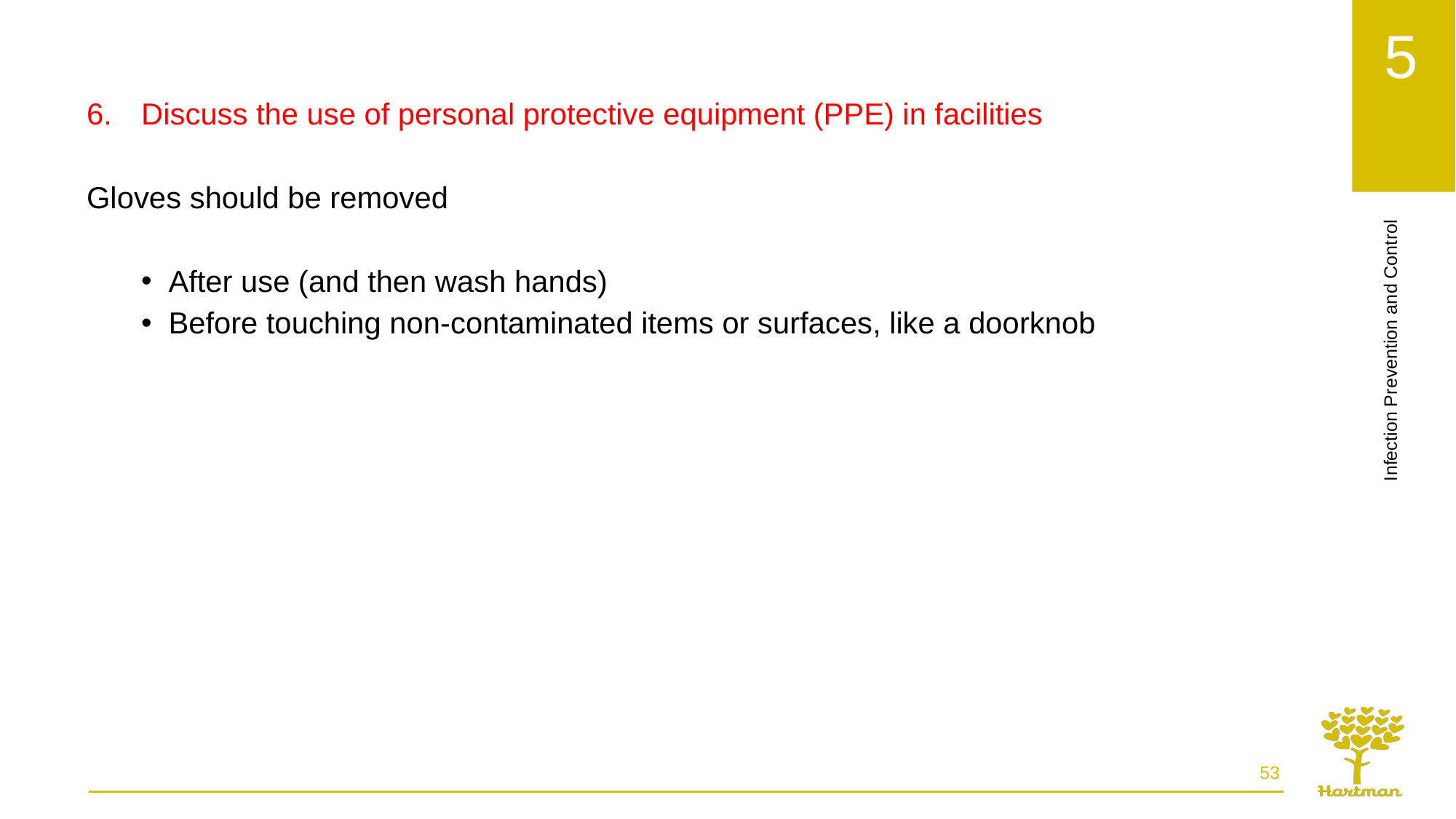

Discuss the use of personal protective equipment (PPE) in facilities

Gloves should be removed

After use (and then wash hands)
Before touching non-contaminated items or surfaces, like a doorknob

53